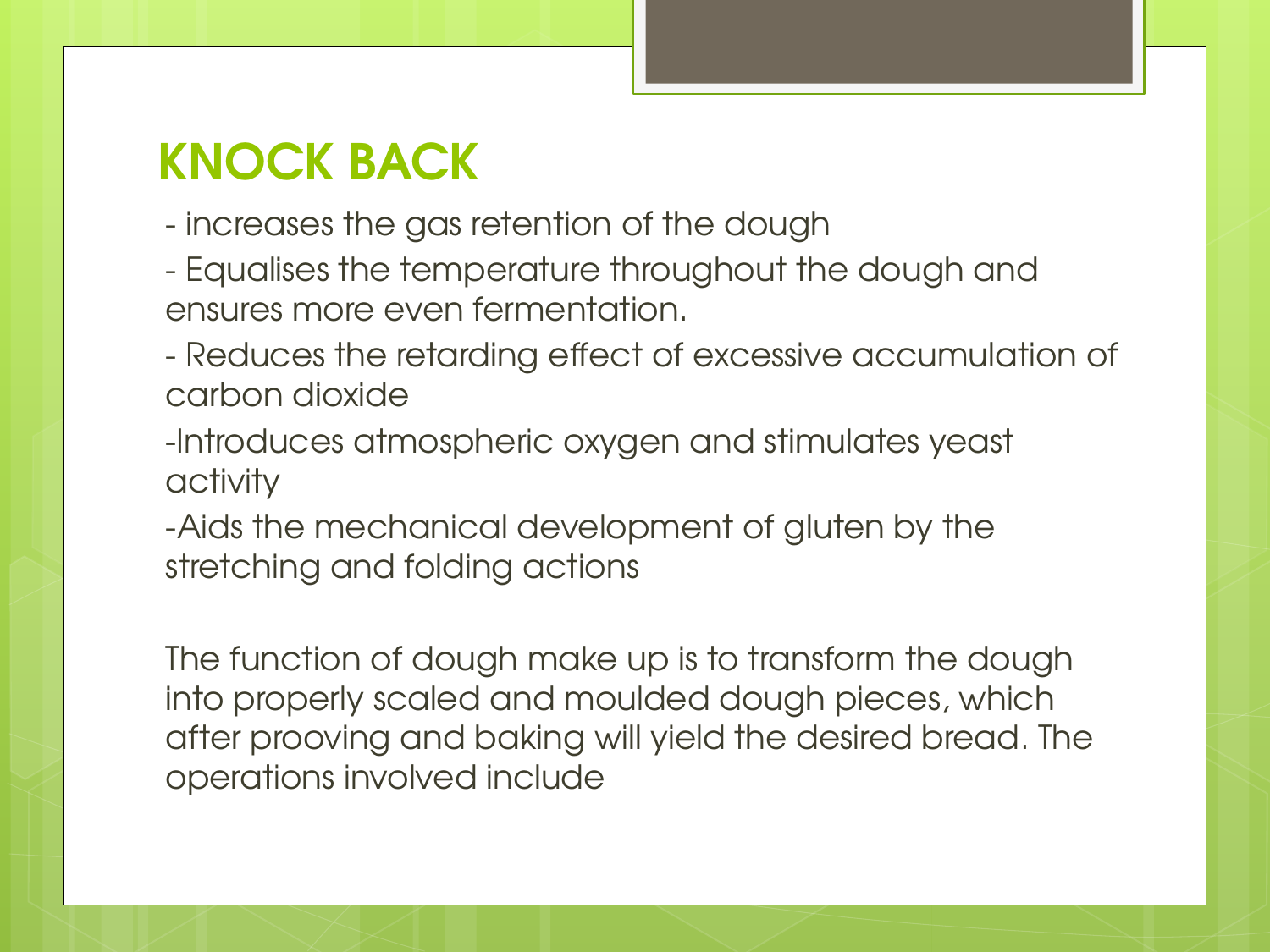

# KNOCK BACK
- increases the gas retention of the dough
- Equalises the temperature throughout the dough and ensures more even fermentation.
- Reduces the retarding effect of excessive accumulation of carbon dioxide
-Introduces atmospheric oxygen and stimulates yeast activity
-Aids the mechanical development of gluten by the stretching and folding actions

The function of dough make up is to transform the dough into properly scaled and moulded dough pieces, which after prooving and baking will yield the desired bread. The operations involved include